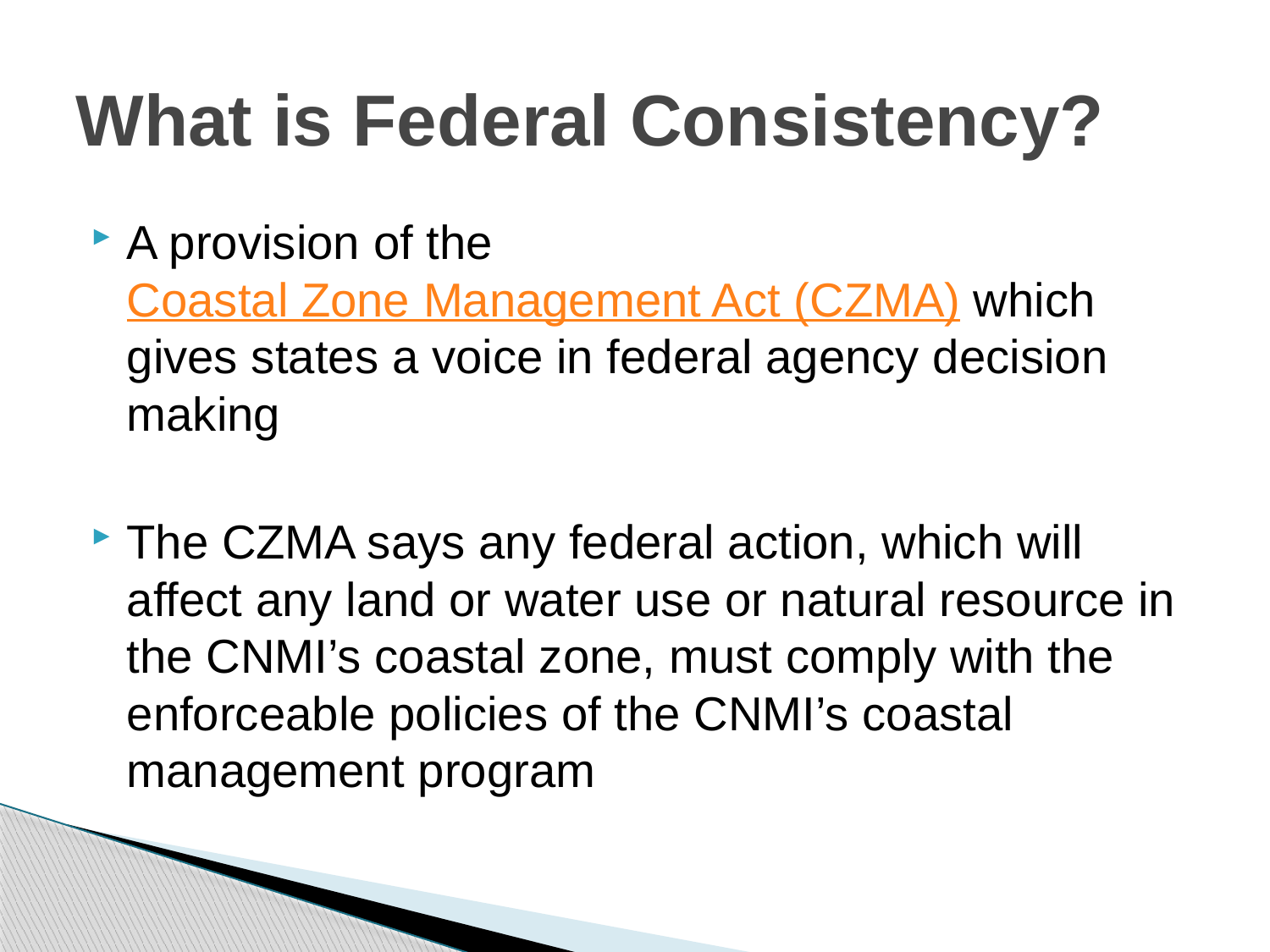

# What is Federal Consistency?
A provision of the Coastal Zone Management Act (CZMA) which gives states a voice in federal agency decision making

The CZMA says any federal action, which will affect any land or water use or natural resource in the CNMI’s coastal zone, must comply with the enforceable policies of the CNMI’s coastal management program